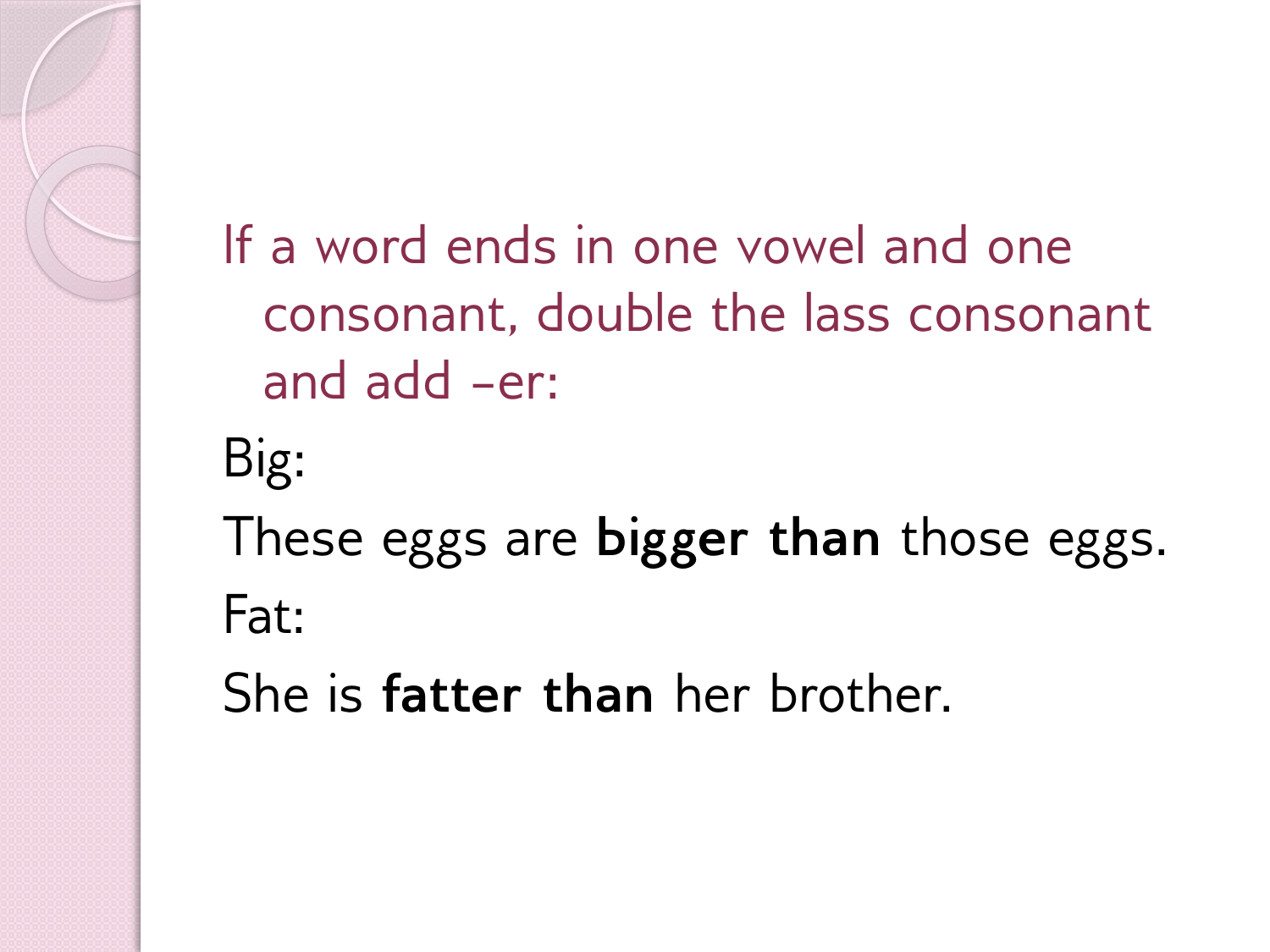

#
If a word ends in one vowel and one consonant, double the lass consonant and add –er:
Big:
These eggs are bigger than those eggs.
Fat:
She is fatter than her brother.